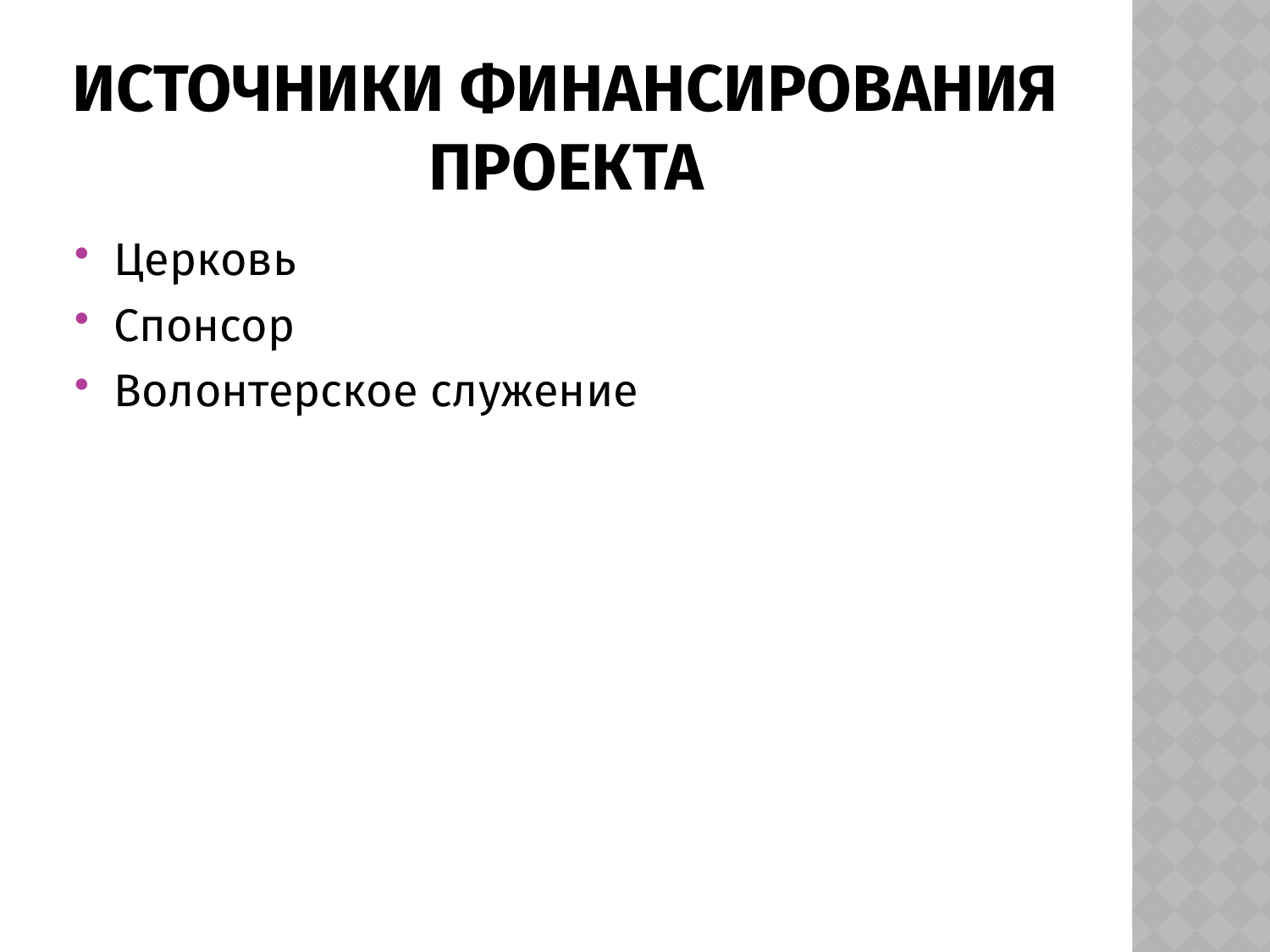

# Источники финансирования проекта
Церковь
Спонсор
Волонтерское служение